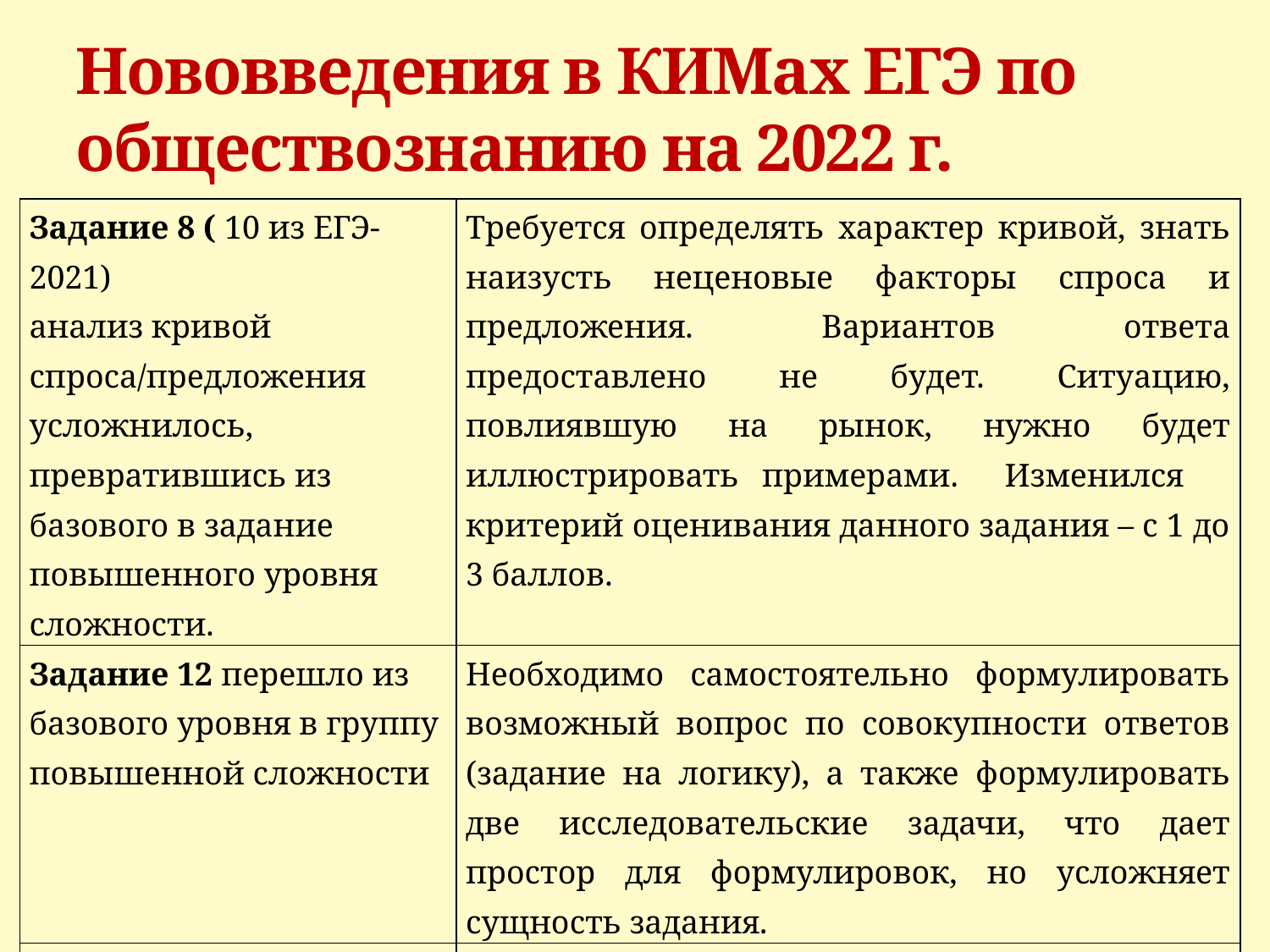

# Нововведения в КИМах ЕГЭ по обществознанию на 2022 г.
| Задание 8 ( 10 из ЕГЭ-2021) анализ кривой спроса/предложения усложнилось, превратившись из базового в задание повышенного уровня сложности. | Требуется определять характер кривой, знать наизусть неценовые факторы спроса и предложения. Вариантов ответа предоставлено не будет. Ситуацию, повлиявшую на рынок, нужно будет иллюстрировать примерами. Изменился критерий оценивания данного задания – с 1 до 3 баллов. |
| --- | --- |
| Задание 12 перешло из базового уровня в группу повышенной сложности | Необходимо самостоятельно формулировать возможный вопрос по совокупности ответов (задание на логику), а также формулировать две исследовательские задачи, что дает простор для формулировок, но усложняет сущность задания. |
| Задание-задача 21 (ранее 27) осталась в экзамене, также увеличено количество баллов за ее выполнение. | В действительности, это требовалось сделать еще в экзамене 2020 года, т.к. именно тогда это задание стало комплексно проверять 2-3 темы из разных модулей курса обществознания. |